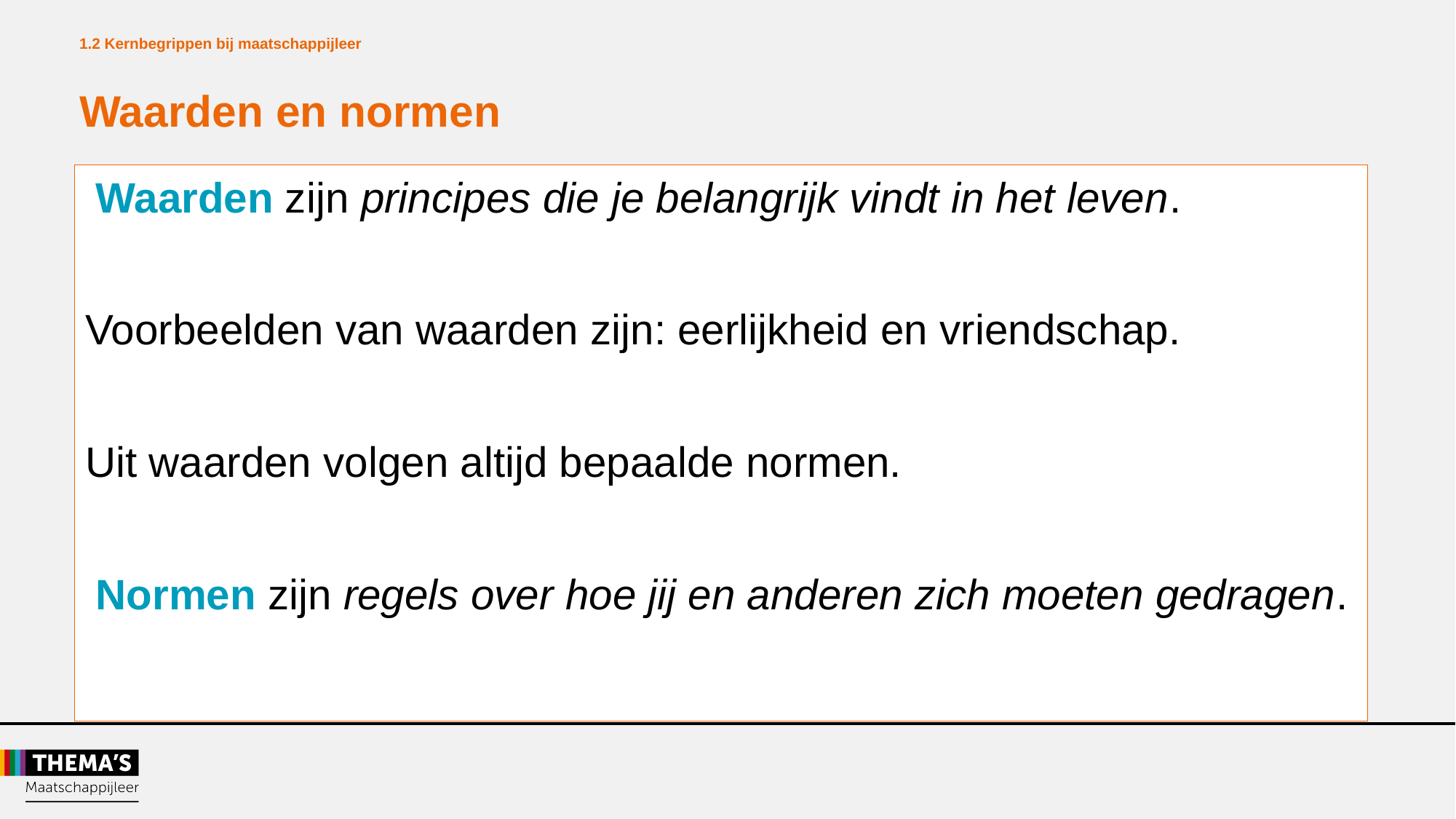

1.2 Kernbegrippen bij maatschappijleer
Waarden en normen
Waarden zijn principes die je belangrijk vindt in het leven.

Voorbeelden van waarden zijn: eerlijkheid en vriendschap.

Uit waarden volgen altijd bepaalde normen.

Normen zijn regels over hoe jij en anderen zich moeten gedragen.